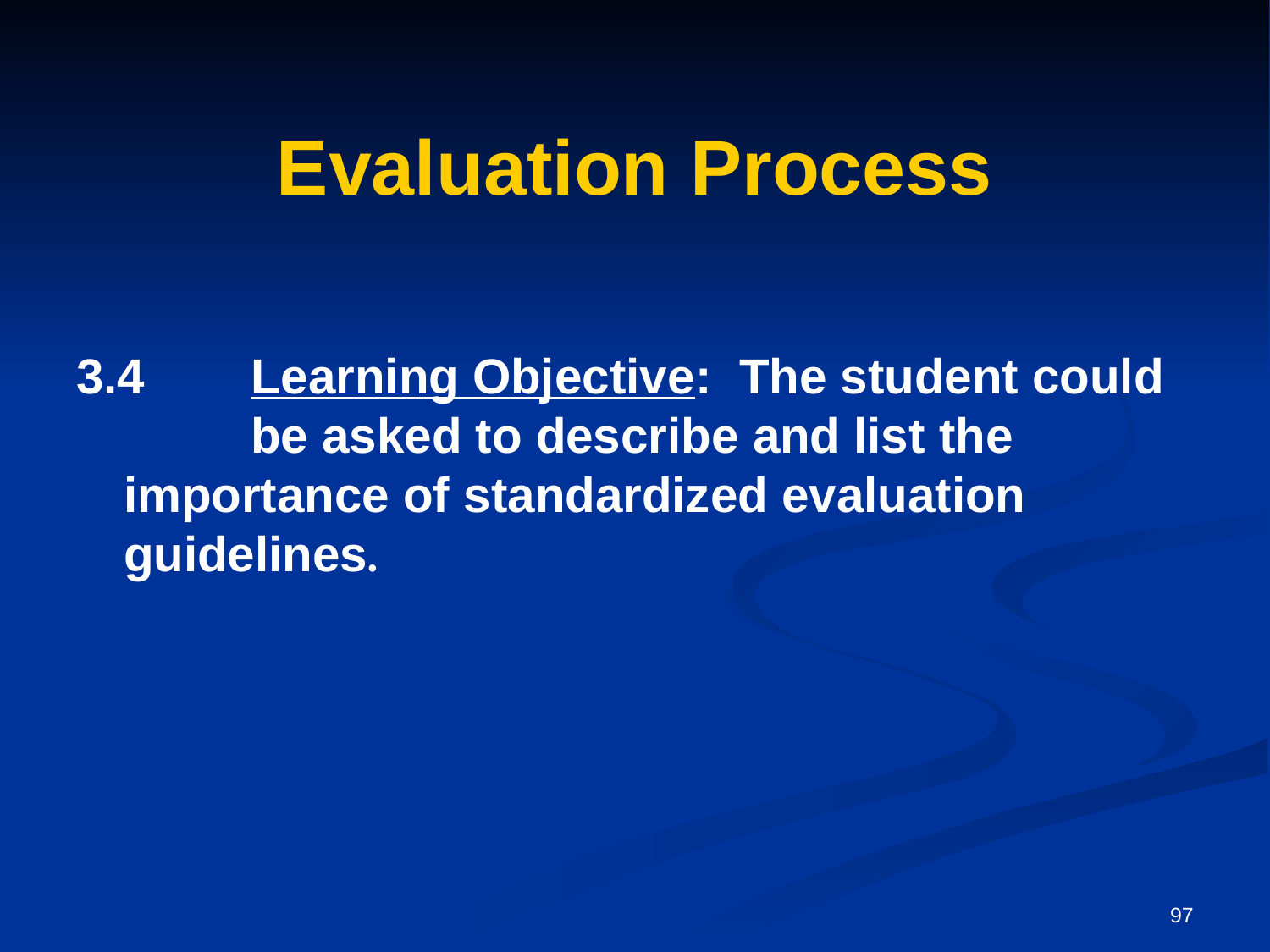

# Evaluation Process
3.4	Learning Objective:  The student could 	be asked to describe and list the 	importance of standardized evaluation 	guidelines.
97